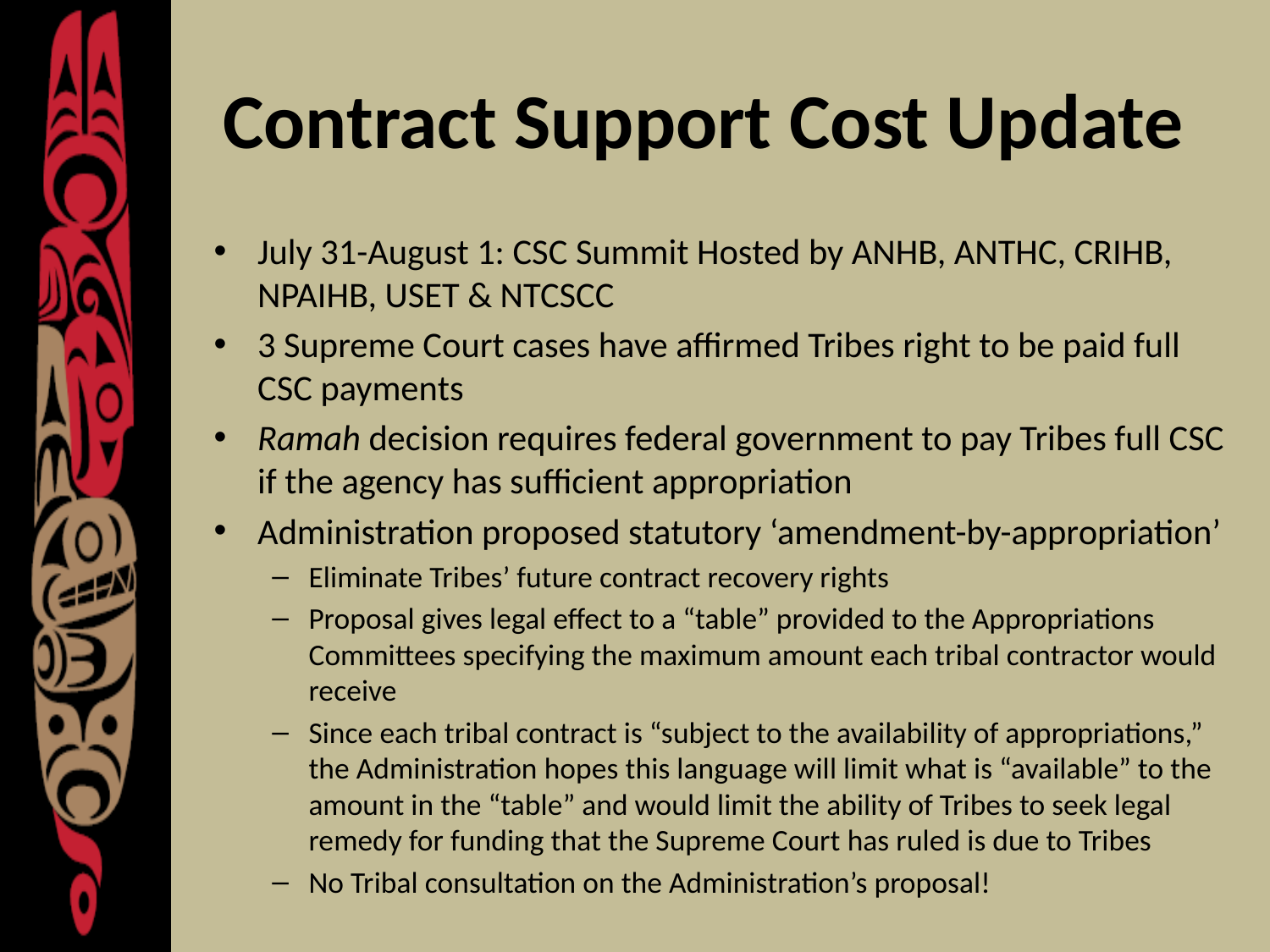

# Contract Support Cost Update
July 31-August 1: CSC Summit Hosted by ANHB, ANTHC, CRIHB, NPAIHB, USET & NTCSCC
3 Supreme Court cases have affirmed Tribes right to be paid full CSC payments
Ramah decision requires federal government to pay Tribes full CSC if the agency has sufficient appropriation
Administration proposed statutory ‘amendment-by-appropriation’
Eliminate Tribes’ future contract recovery rights
Proposal gives legal effect to a “table” provided to the Appropriations Committees specifying the maximum amount each tribal contractor would receive
Since each tribal contract is “subject to the availability of appropriations,” the Administration hopes this language will limit what is “available” to the amount in the “table” and would limit the ability of Tribes to seek legal remedy for funding that the Supreme Court has ruled is due to Tribes
No Tribal consultation on the Administration’s proposal!